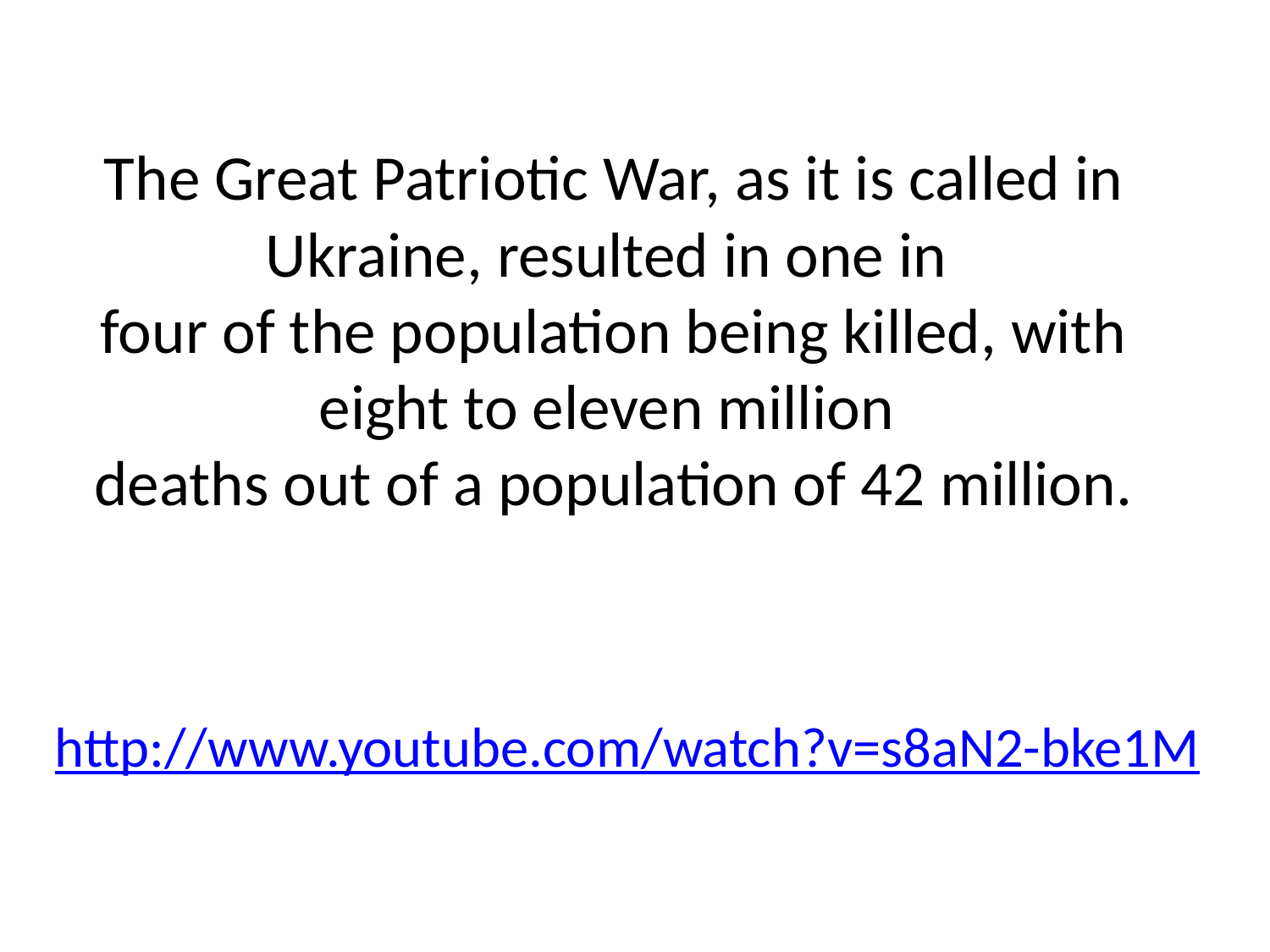

# The Great Patriotic War, as it is called in Ukraine, resulted in one in four of the population being killed, with eight to eleven million deaths out of a population of 42 million.
http://www.youtube.com/watch?v=s8aN2-bke1M